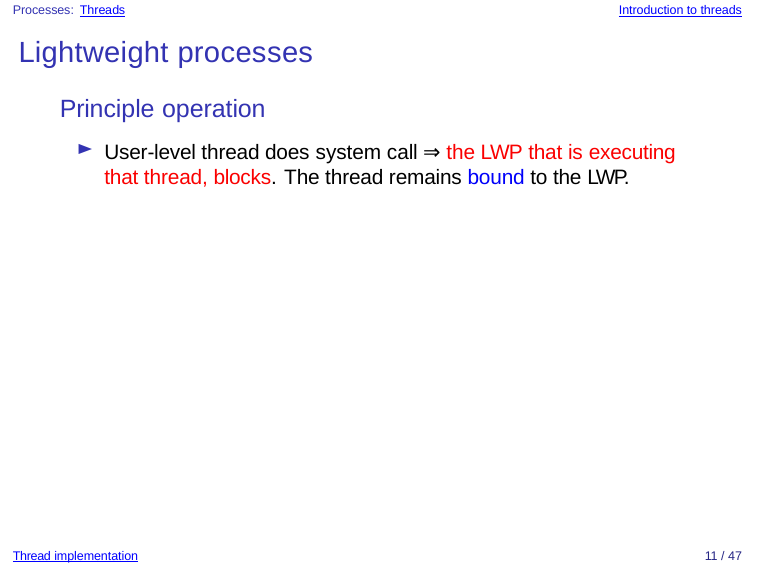

Processes: Threads
Introduction to threads
Lightweight processes
Principle operation
User-level thread does system call ⇒ the LWP that is executing  that thread, blocks. The thread remains bound to the LWP.
Thread implementation
11 / 47